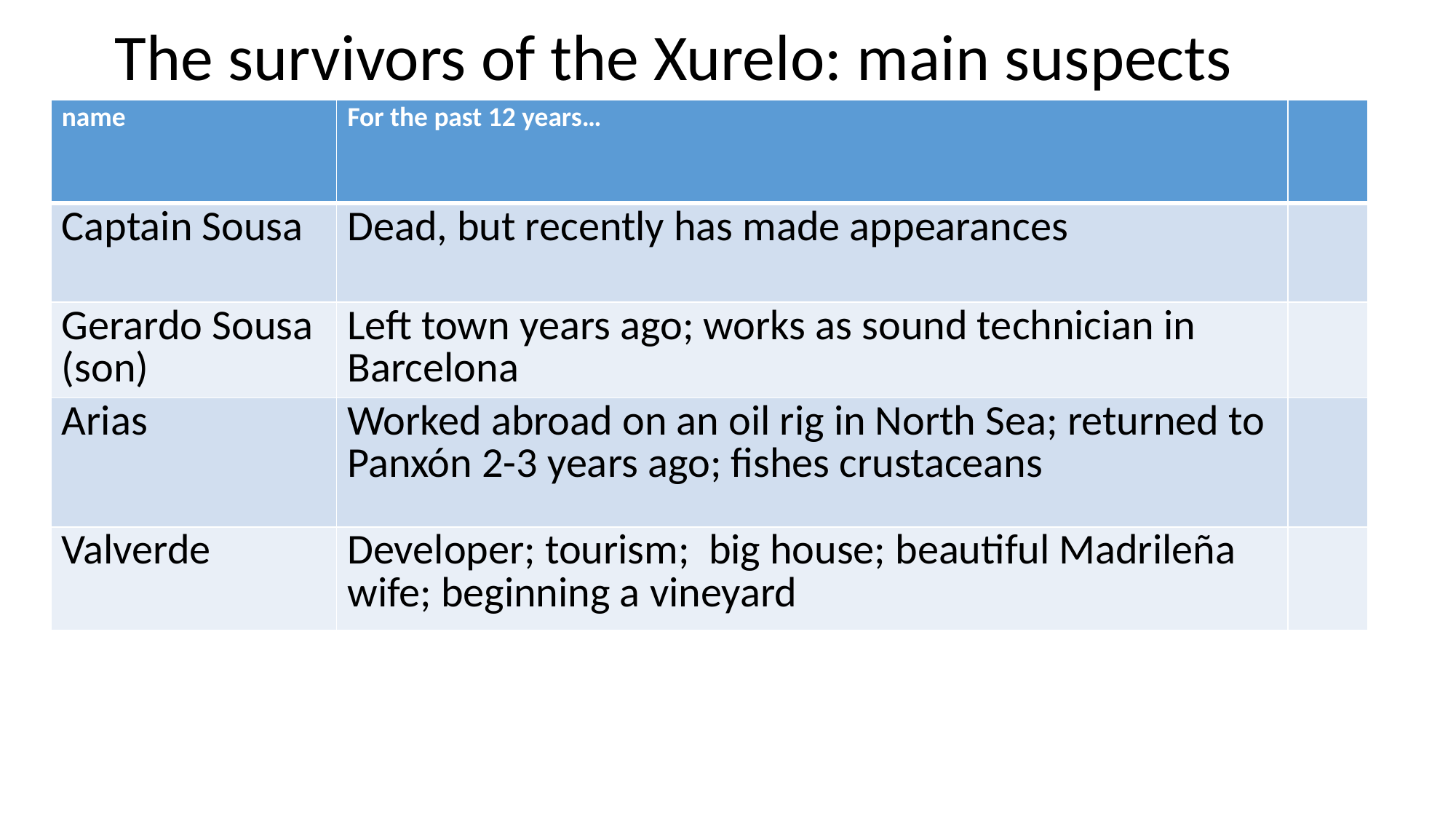

# The survivors of the Xurelo: main suspects
| name | For the past 12 years… |  |
| --- | --- | --- |
| Captain Sousa | Dead, but recently has made appearances |  |
| Gerardo Sousa (son) | Left town years ago; works as sound technician in Barcelona |  |
| Arias | Worked abroad on an oil rig in North Sea; returned to Panxón 2-3 years ago; fishes crustaceans |  |
| Valverde | Developer; tourism; big house; beautiful Madrileña wife; beginning a vineyard |  |